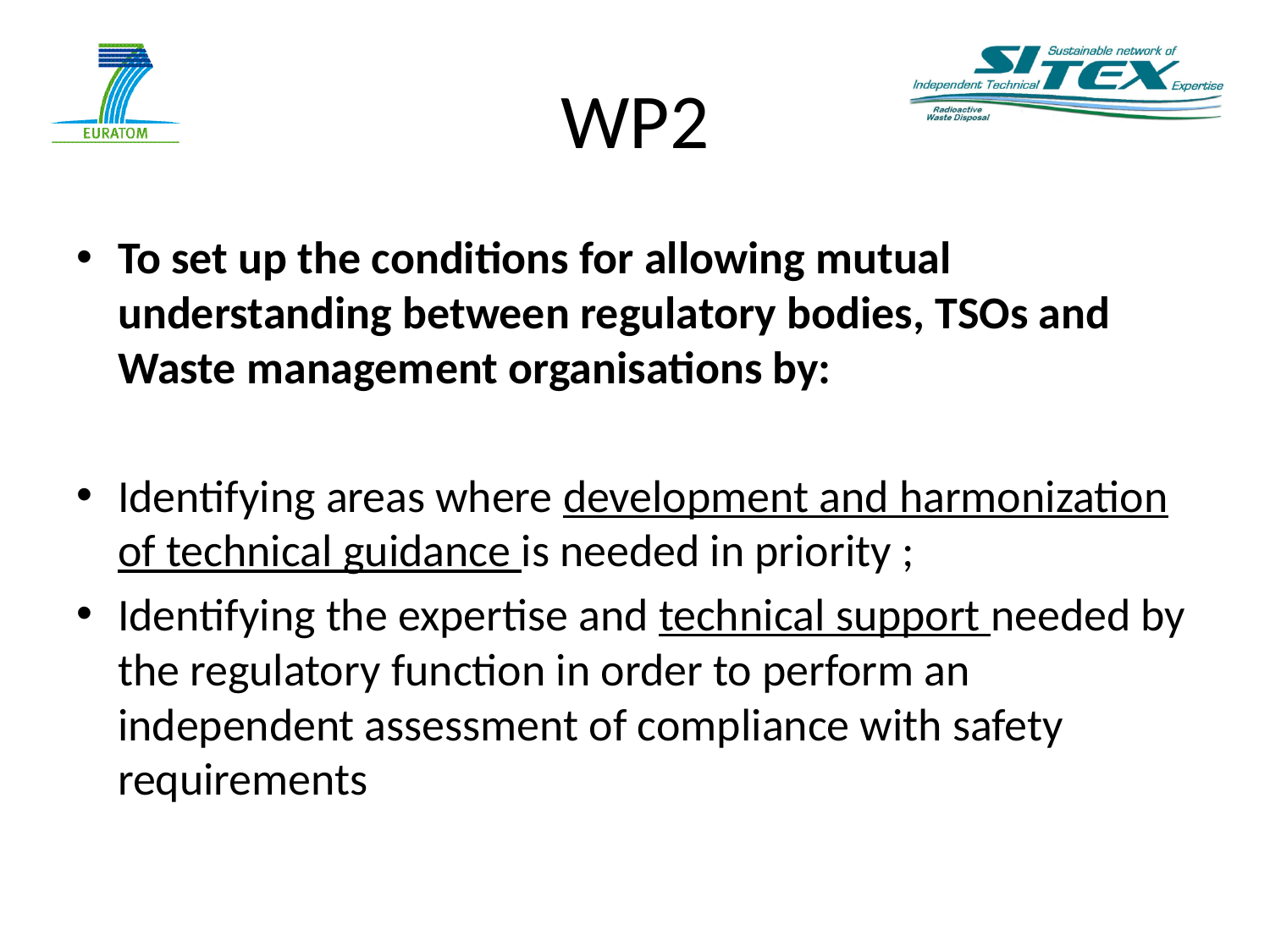

# WP2
To set up the conditions for allowing mutual understanding between regulatory bodies, TSOs and Waste management organisations by:

Identifying areas where development and harmonization of technical guidance is needed in priority ;
Identifying the expertise and technical support needed by the regulatory function in order to perform an independent assessment of compliance with safety requirements